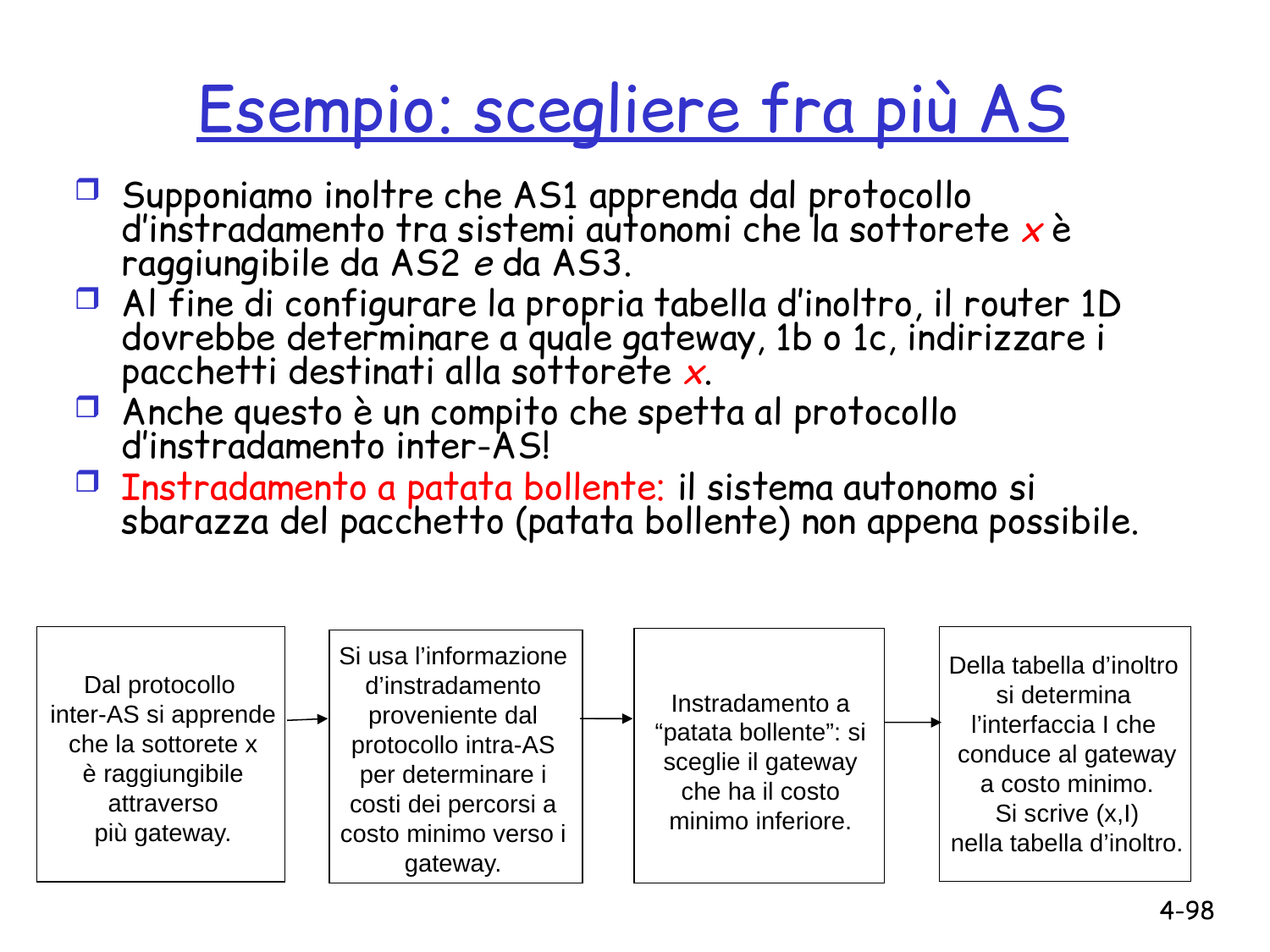

# Esempio: scegliere fra più AS
Supponiamo inoltre che AS1 apprenda dal protocollo d’instradamento tra sistemi autonomi che la sottorete x è raggiungibile da AS2 e da AS3.
Al fine di configurare la propria tabella d’inoltro, il router 1D dovrebbe determinare a quale gateway, 1b o 1c, indirizzare i pacchetti destinati alla sottorete x.
Anche questo è un compito che spetta al protocollo d’instradamento inter-AS!
Instradamento a patata bollente: il sistema autonomo si sbarazza del pacchetto (patata bollente) non appena possibile.

Si usa l’informazione
d’instradamento
proveniente dal
protocollo intra-AS
per determinare i costi dei percorsi a costo minimo verso i gateway.

Della tabella d’inoltro
si determina
l’interfaccia I che
conduce al gateway
a costo minimo.
Si scrive (x,I)
nella tabella d’inoltro.

Dal protocollo
inter-AS si apprende
che la sottorete x
è raggiungibile
attraverso
più gateway.
Instradamento a “patata bollente”: si sceglie il gateway che ha il costo minimo inferiore.

4-98